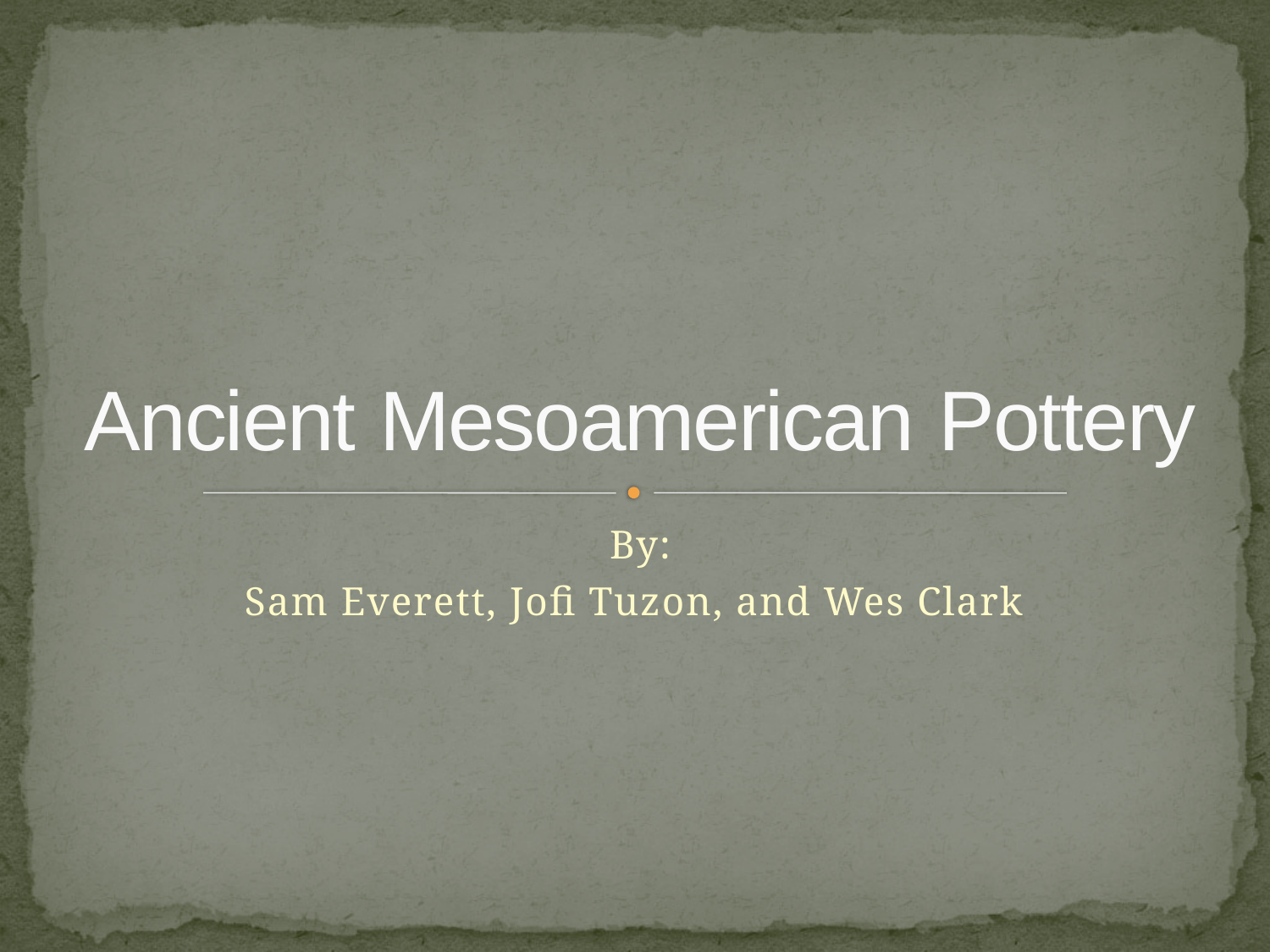

# Ancient Mesoamerican Pottery
By:
Sam Everett, Jofi Tuzon, and Wes Clark